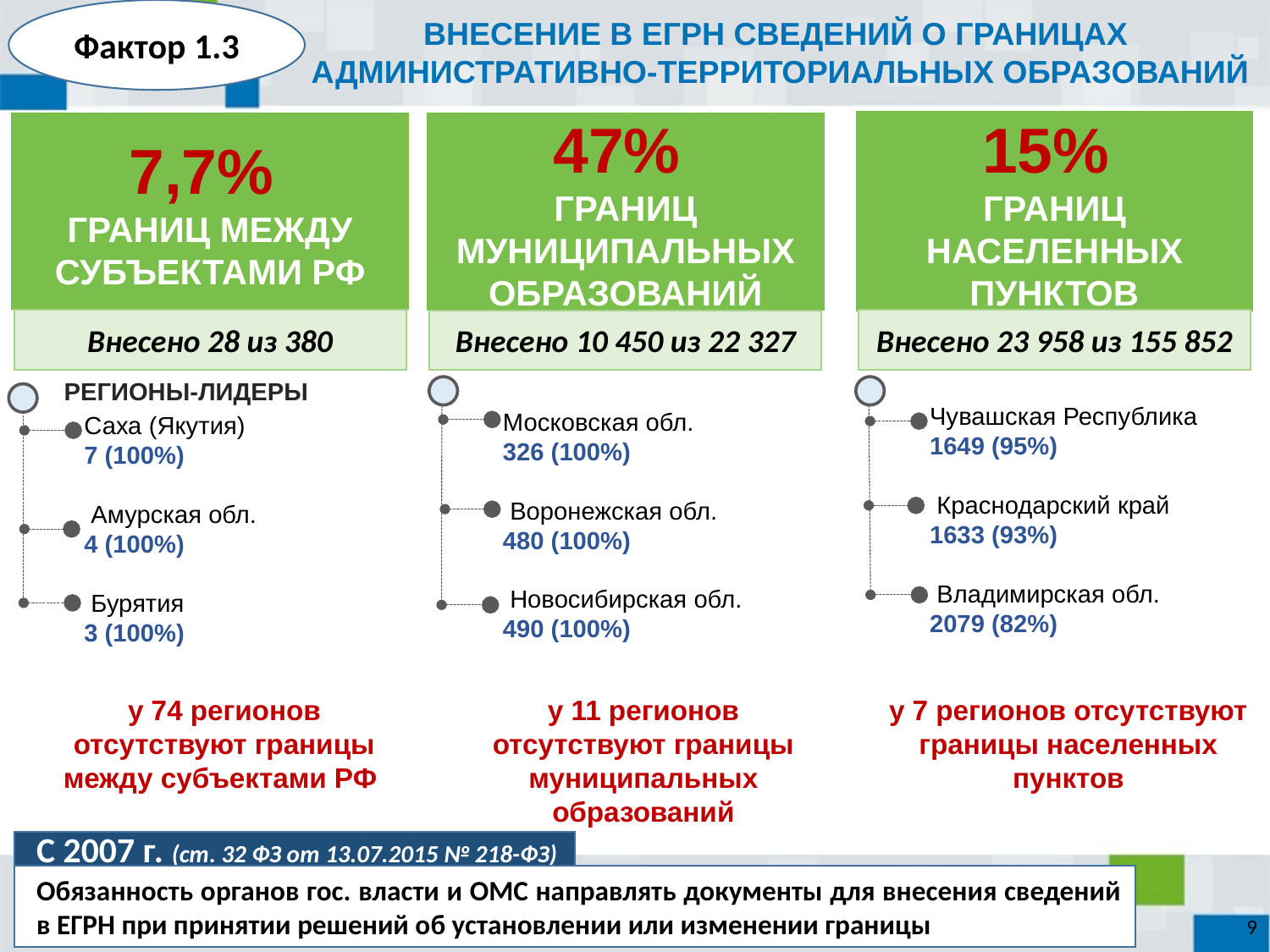

Фактор 1.3
ВНЕСЕНИЕ В ЕГРН СВЕДЕНИЙ О ГРАНИЦАХ
АДМИНИСТРАТИВНО-ТЕРРИТОРИАЛЬНЫХ ОБРАЗОВАНИЙ
15%
ГРАНИЦ НАСЕЛЕННЫХ ПУНКТОВ
7,7%
ГРАНИЦ МЕЖДУ СУБЪЕКТАМИ РФ
47%
ГРАНИЦ МУНИЦИПАЛЬНЫХ ОБРАЗОВАНИЙ
Внесено 28 из 380
Внесено 23 958 из 155 852
Внесено 10 450 из 22 327
РЕГИОНЫ-ЛИДЕРЫ

Чувашская Республика
1649 (95%)

 Краснодарский край
1633 (93%)

 Владимирская обл.
2079 (82%)
Московская обл.
326 (100%)

 Воронежская обл.
480 (100%)

 Новосибирская обл.
490 (100%)
Саха (Якутия)
7 (100%)

 Амурская обл.
4 (100%)

 Бурятия
3 (100%)
у 7 регионов отсутствуют границы населенных пунктов
у 11 регионов отсутствуют границы муниципальных образований
у 74 регионов отсутствуют границы между субъектами РФ
С 2007 г. (ст. 32 ФЗ от 13.07.2015 № 218-ФЗ)
Обязанность органов гос. власти и ОМС направлять документы для внесения сведений в ЕГРН при принятии решений об установлении или изменении границы
9